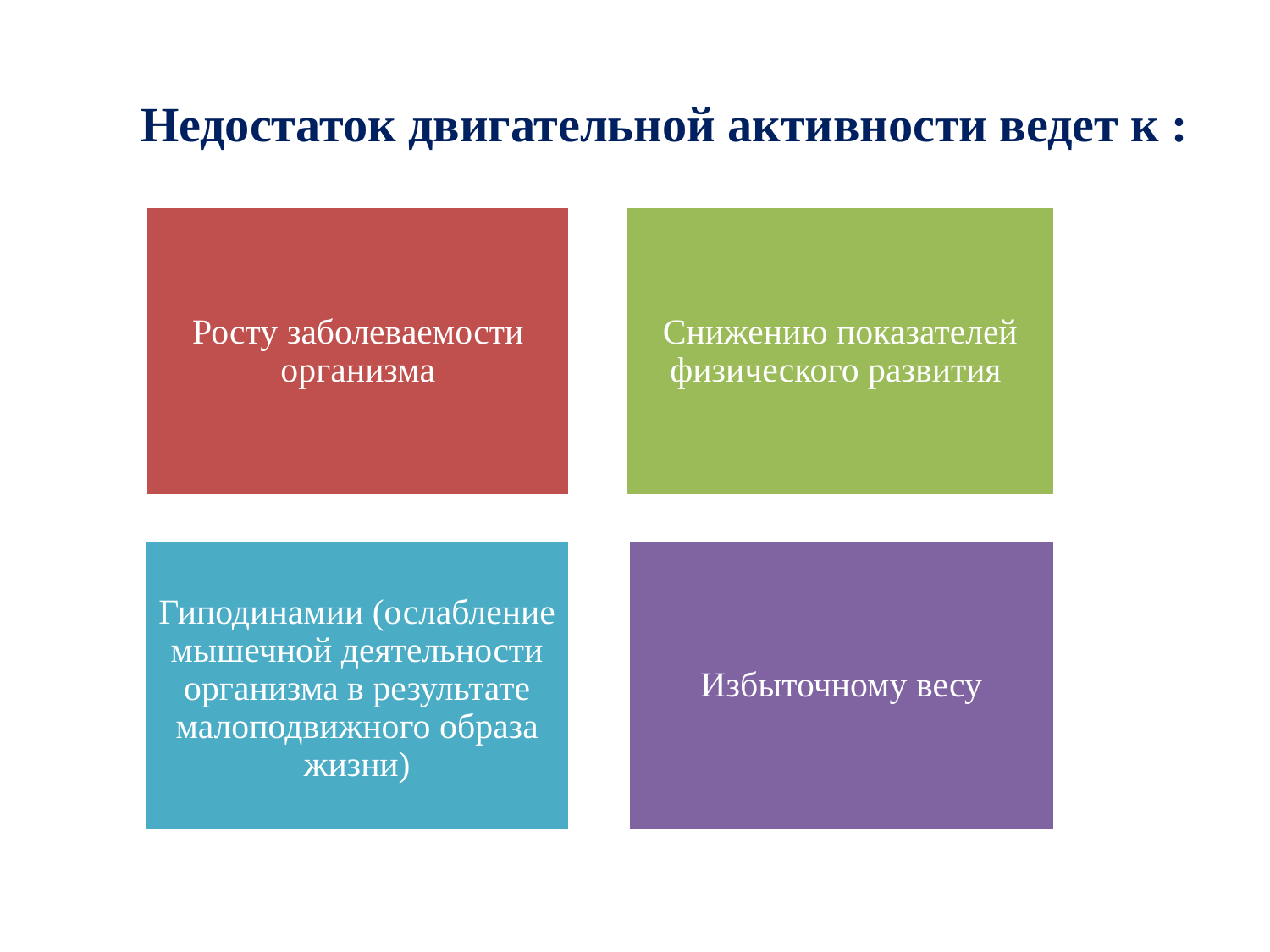

Недостаток двигательной активности ведет к :

Снижению показателей физического развития

Росту заболеваемости организма

Гиподинамии (ослабление мышечной деятельности организма в результате малоподвижного образа жизни)

Избыточному весу